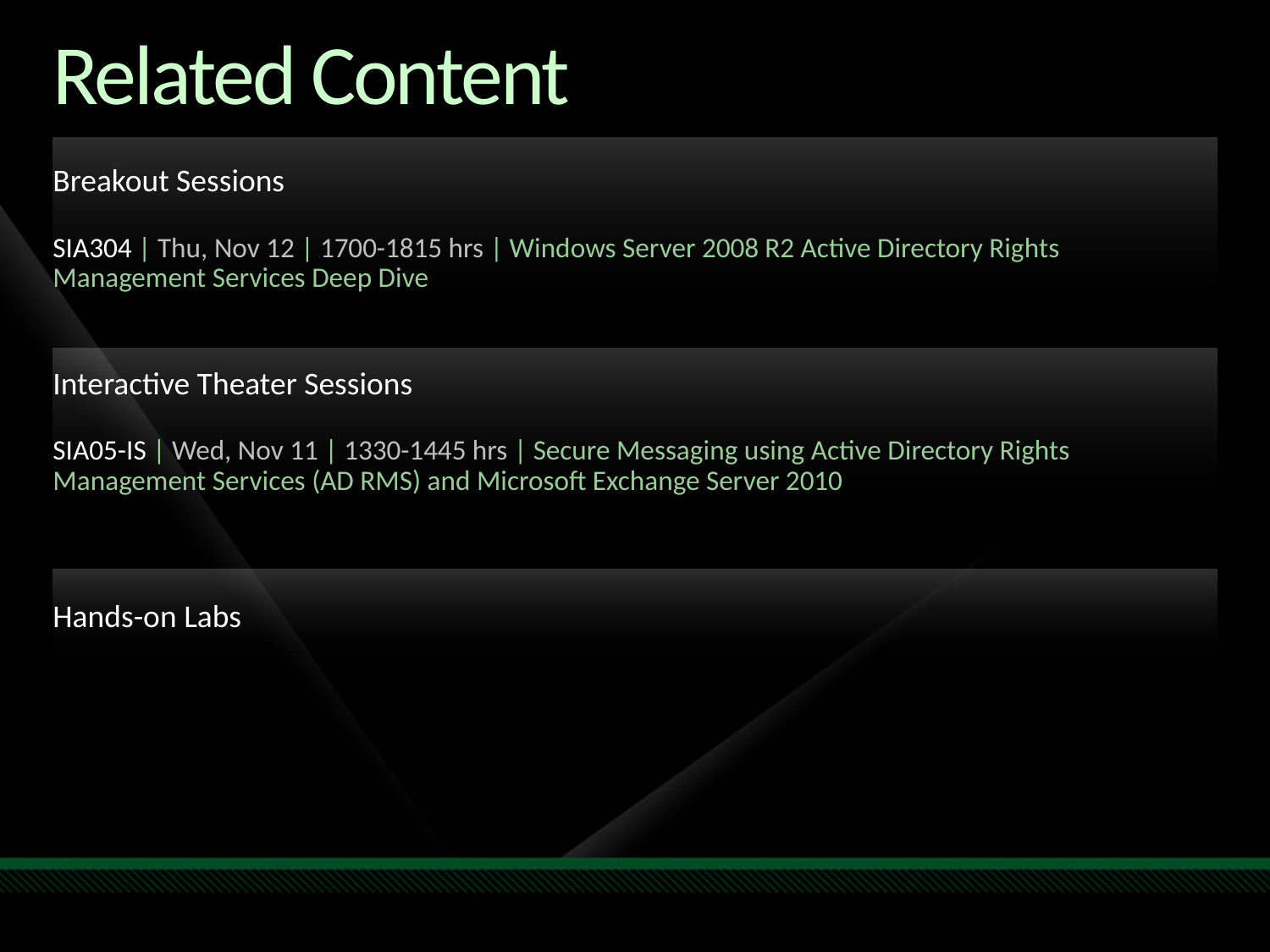

Required Slide
Speakers,
please list the Breakout Sessions,
TLC Interactive Theaters and Labs
that are related to your session.
# Related Content
Breakout Sessions

SIA304 | Thu, Nov 12 | 1700-1815 hrs | Windows Server 2008 R2 Active Directory Rights Management Services Deep Dive
Interactive Theater Sessions

SIA05-IS | Wed, Nov 11 | 1330-1445 hrs | Secure Messaging using Active Directory Rights Management Services (AD RMS) and Microsoft Exchange Server 2010
Hands-on Labs